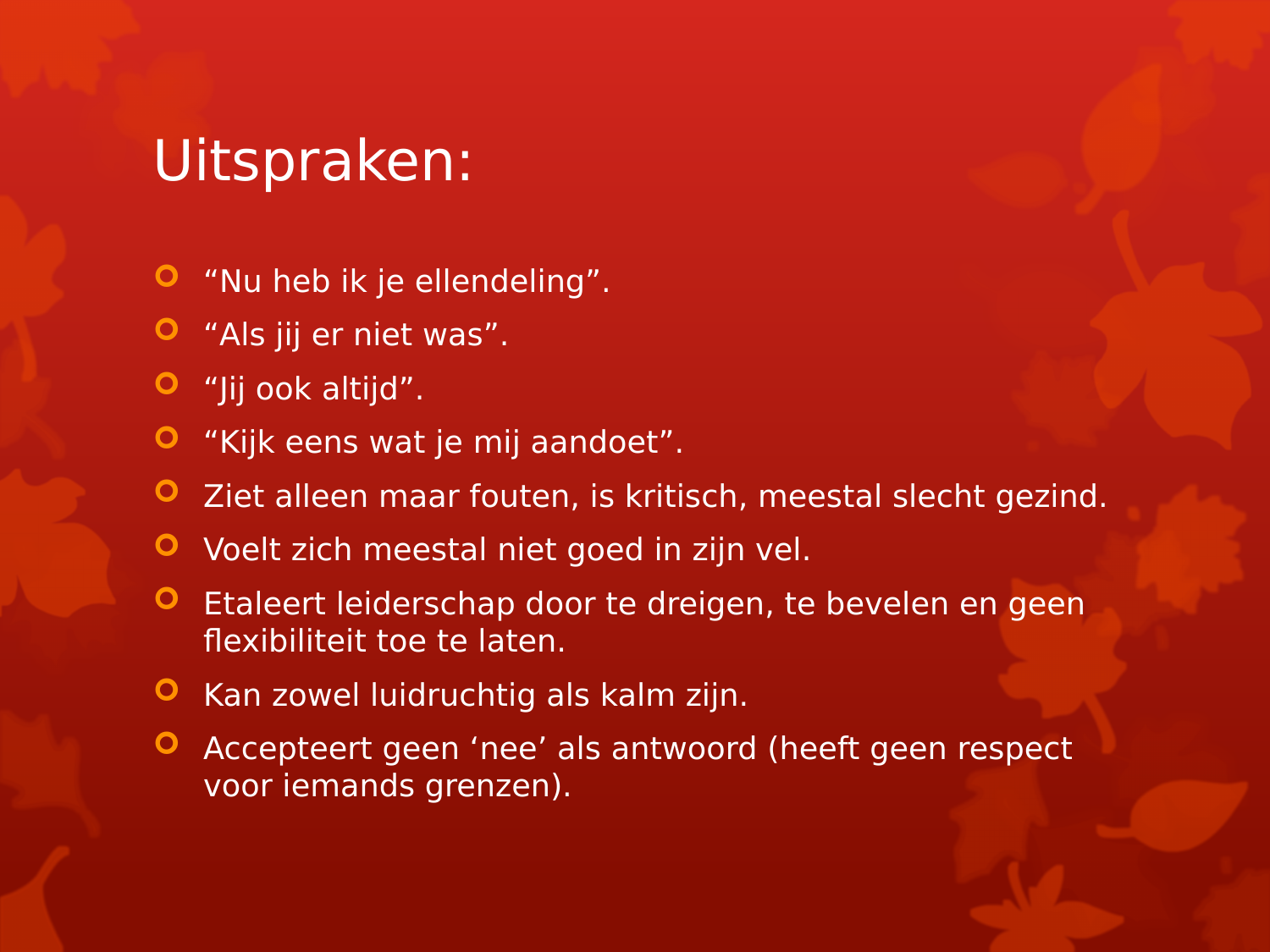

# Uitspraken:
“Nu heb ik je ellendeling”.
“Als jij er niet was”.
“Jij ook altijd”.
“Kijk eens wat je mij aandoet”.
Ziet alleen maar fouten, is kritisch, meestal slecht gezind.
Voelt zich meestal niet goed in zijn vel.
Etaleert leiderschap door te dreigen, te bevelen en geen flexibiliteit toe te laten.
Kan zowel luidruchtig als kalm zijn.
Accepteert geen ‘nee’ als antwoord (heeft geen respect voor iemands grenzen).